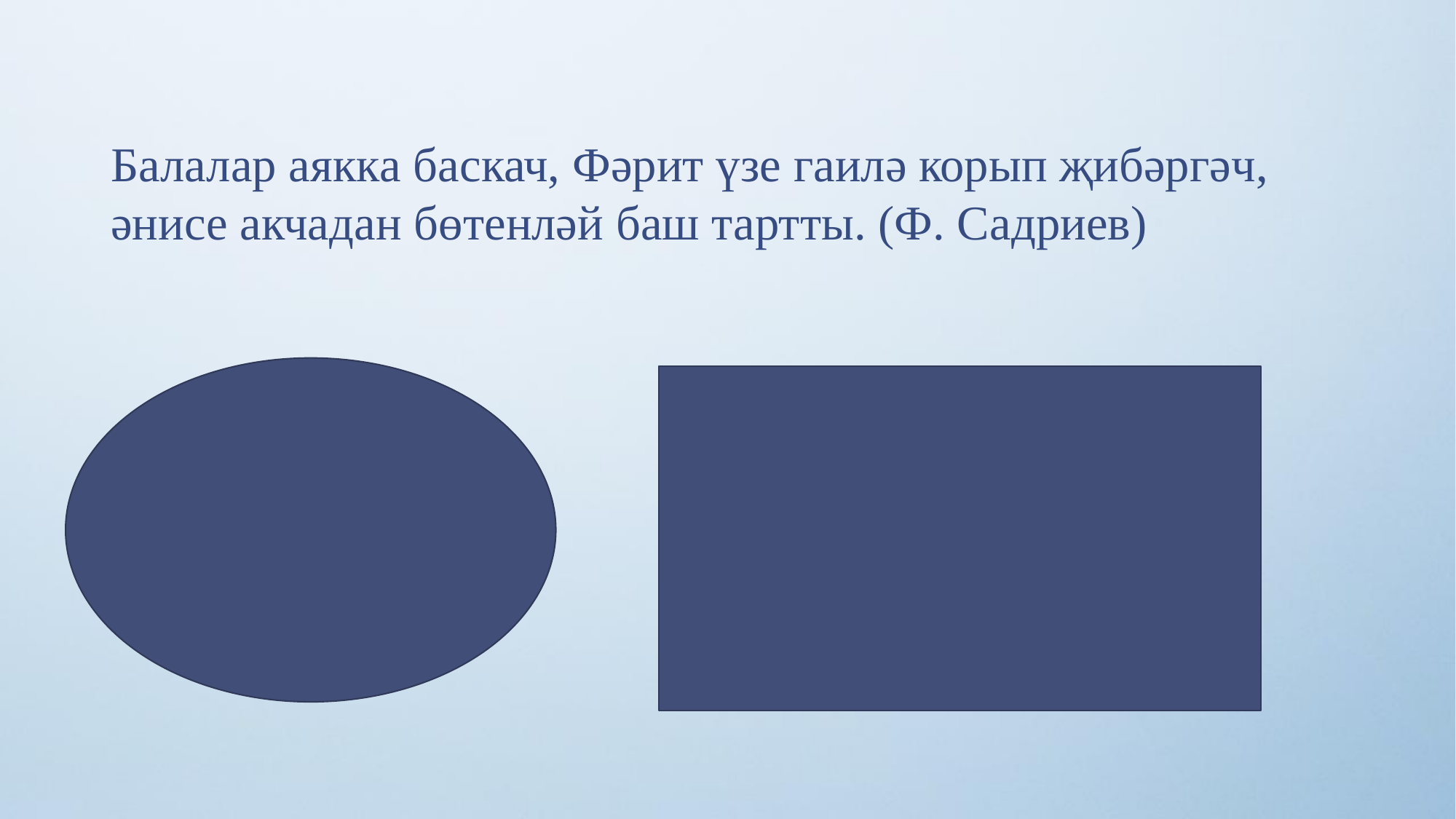

Балалар аякка баскач, Фәрит үзе гаилә корып җибәргәч, әнисе акчадан бөтенләй баш тартты. (Ф. Садриев)

3

1

2
- кач
- гач
(...-кач), (...-гач), [    ]